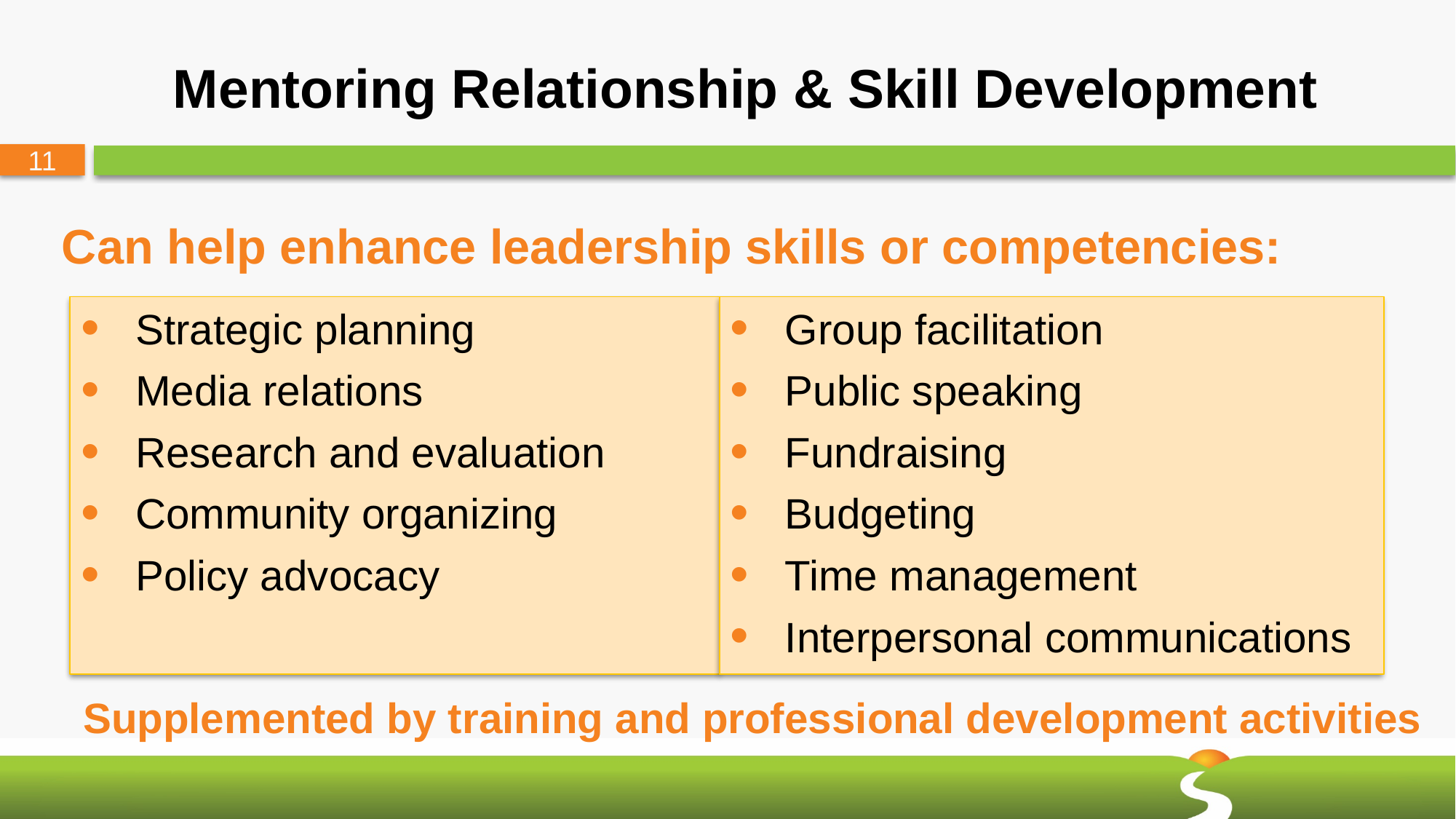

# Mentoring Relationship & Skill Development
Can help enhance leadership skills or competencies:
Group facilitation
Public speaking
Fundraising
Budgeting
Time management
Interpersonal communications
Strategic planning
Media relations
Research and evaluation
Community organizing
Policy advocacy
Supplemented by training and professional development activities